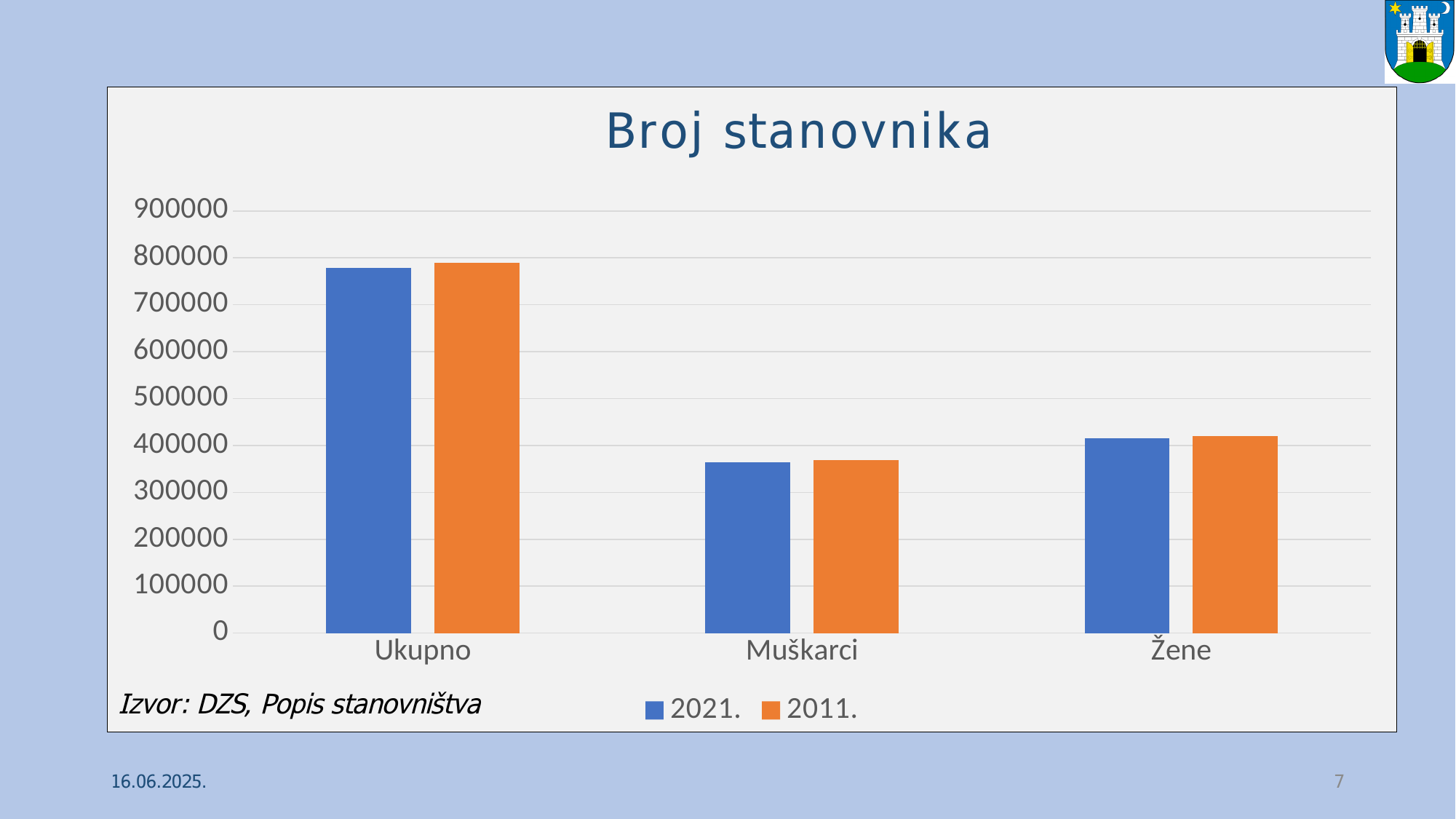

### Chart: Broj stanovnika

| Category | 2021. | 2011. |
|---|---|---|
| Ukupno | 779145.0 | 790017.0 |
| Muškarci | 363992.0 | 369339.0 |
| Žene | 415153.0 | 420678.0 |
16.06.2025.
7